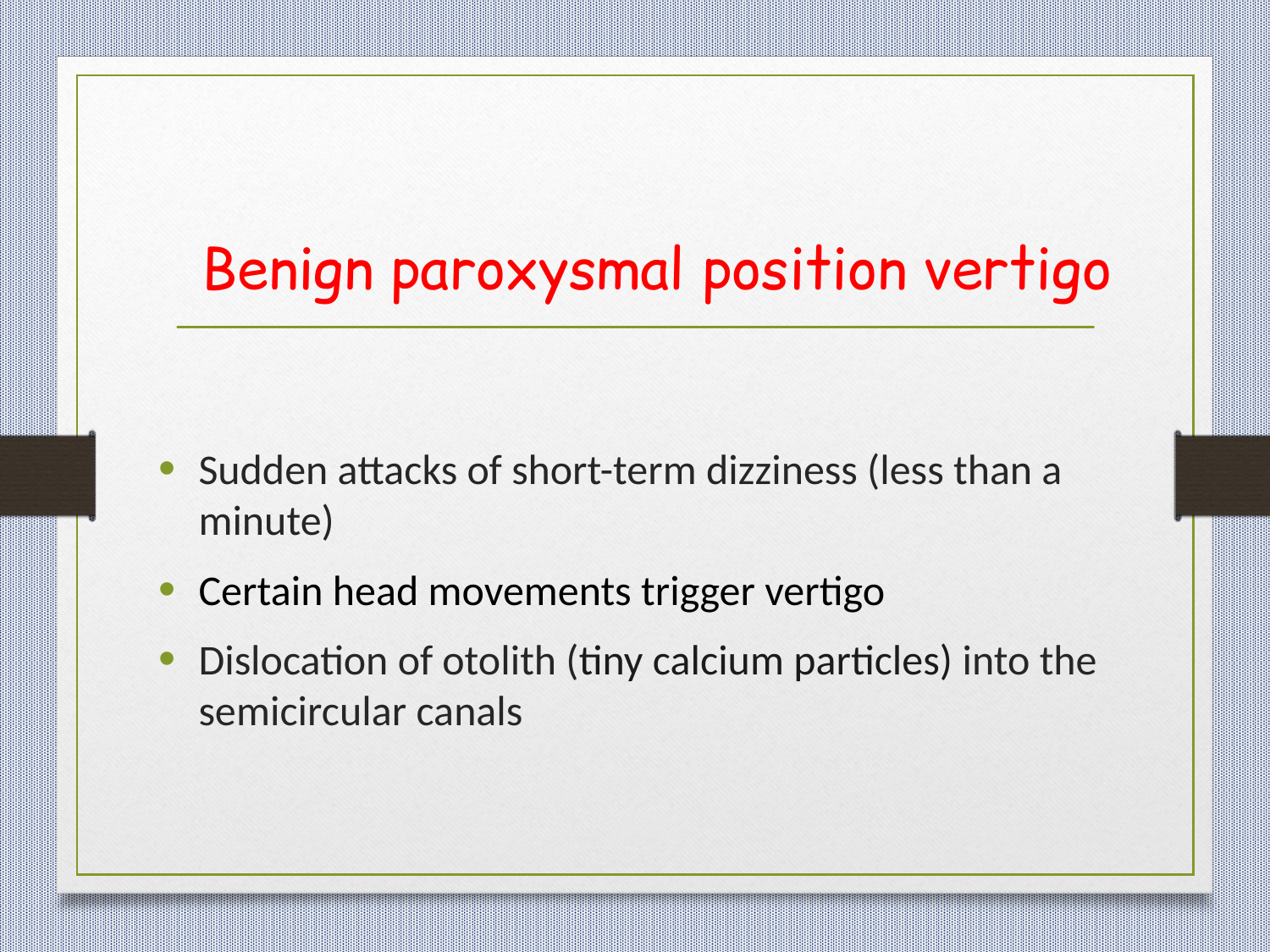

# Benign paroxysmal position vertigo
Sudden attacks of short-term dizziness (less than a minute)
Certain head movements trigger vertigo
Dislocation of otolith (tiny calcium particles) into the semicircular canals